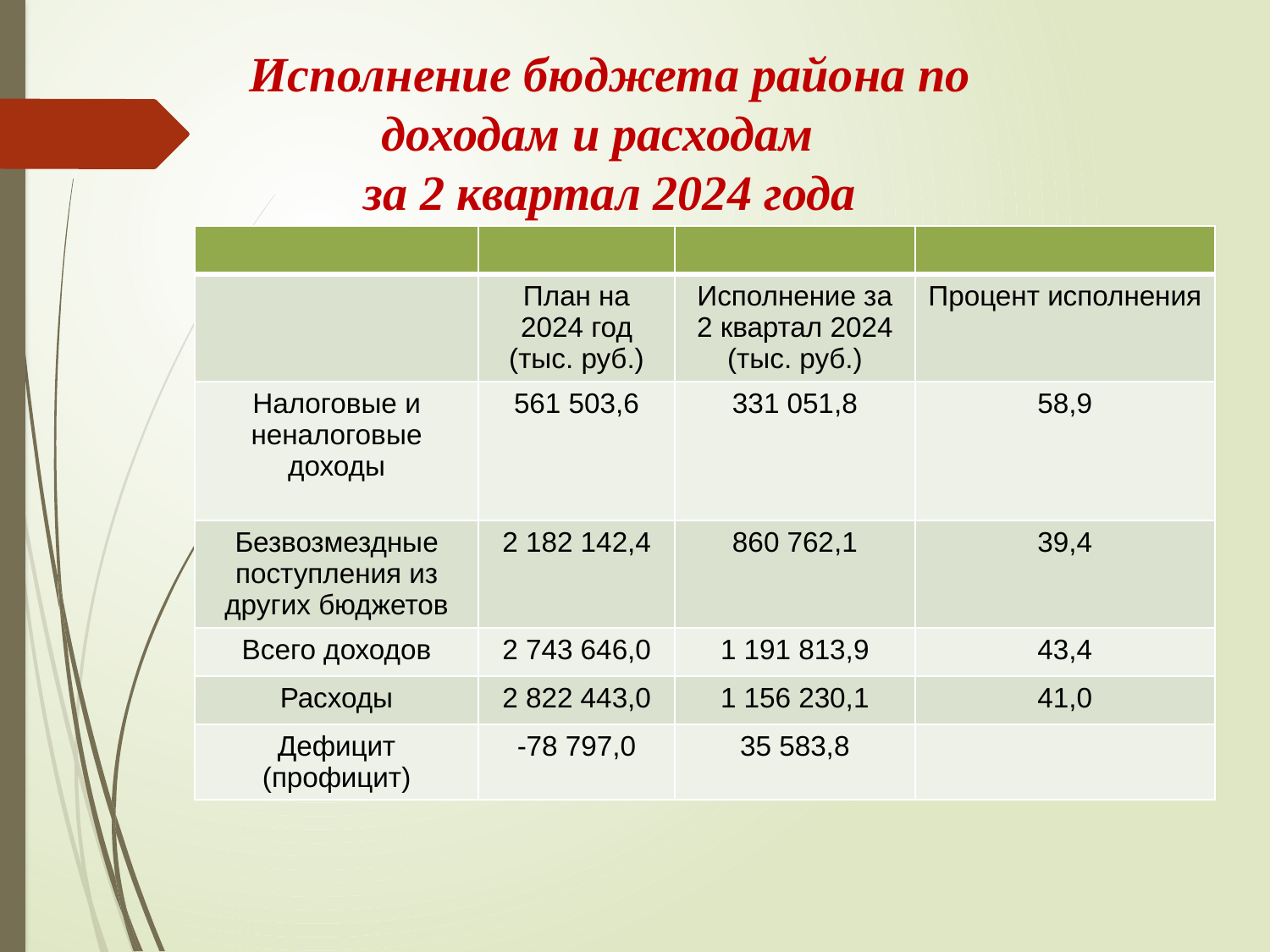

# Исполнение бюджета района по доходам и расходам за 2 квартал 2024 года
|  |  |  |  |
| --- | --- | --- | --- |
|  | План на 2024 год (тыс. руб.) | Исполнение за 2 квартал 2024 (тыс. руб.) | Процент исполнения |
| Налоговые и неналоговые доходы | 561 503,6 | 331 051,8 | 58,9 |
| Безвозмездные поступления из других бюджетов | 2 182 142,4 | 860 762,1 | 39,4 |
| Всего доходов | 2 743 646,0 | 1 191 813,9 | 43,4 |
| Расходы | 2 822 443,0 | 1 156 230,1 | 41,0 |
| Дефицит (профицит) | -78 797,0 | 35 583,8 |  |